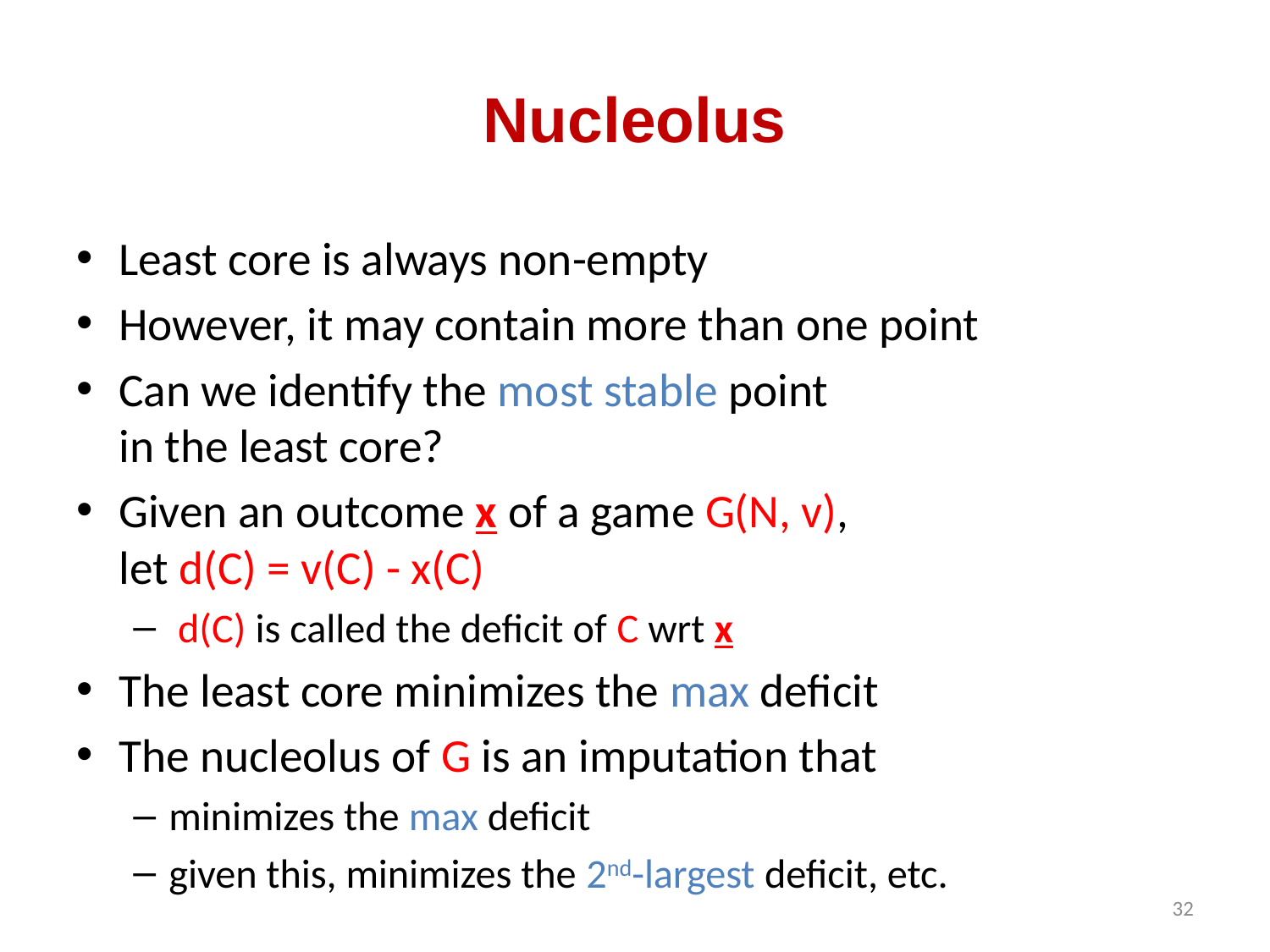

# Nucleolus
Least core is always non-empty
However, it may contain more than one point
Can we identify the most stable point
in the least core?
Given an outcome x of a game G(N, v),
let d(C) = v(C) - x(C)
 d(C) is called the deficit of C wrt x
The least core minimizes the max deficit
The nucleolus of G is an imputation that
minimizes the max deficit
given this, minimizes the 2nd-largest deficit, etc.
32